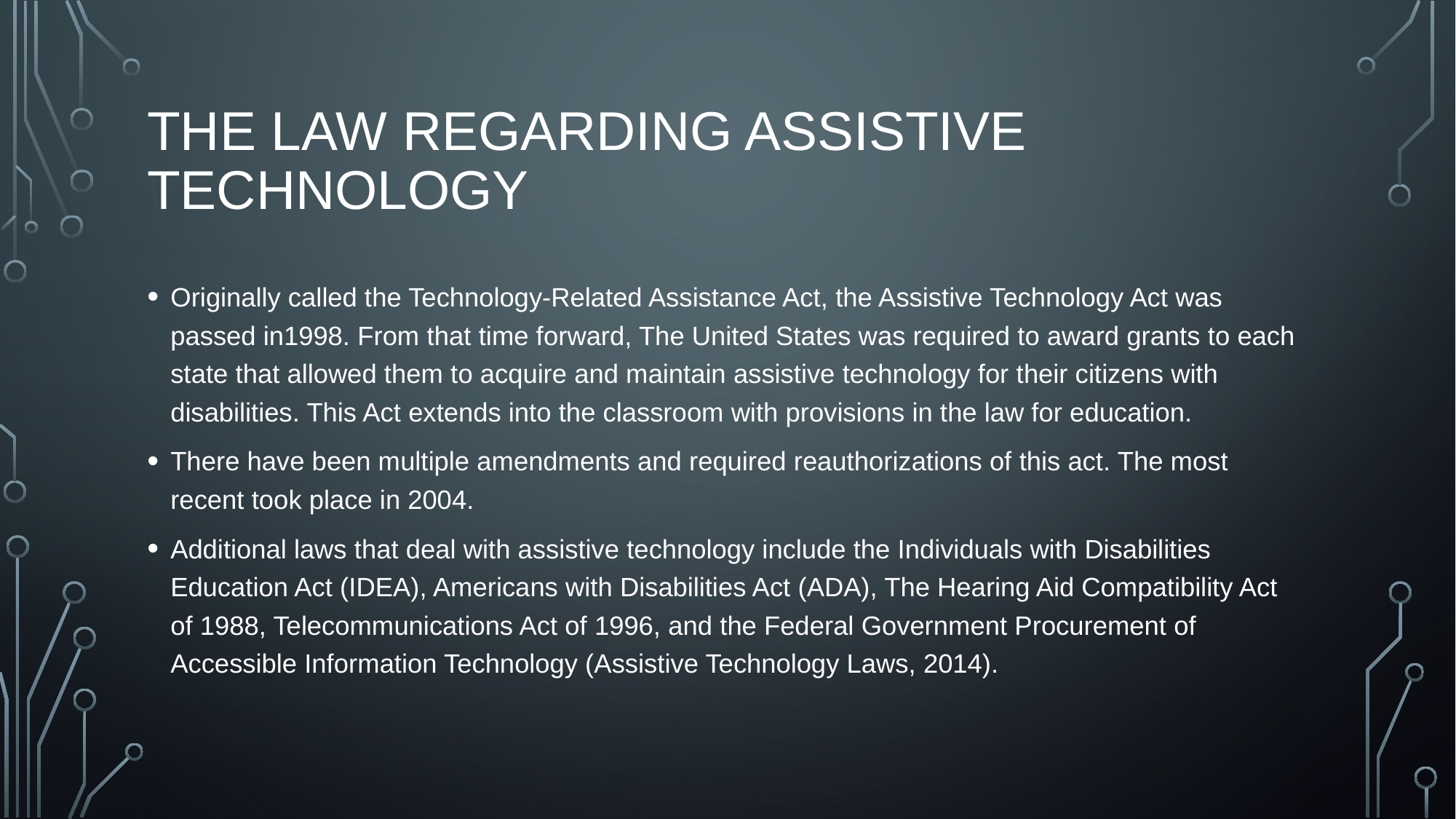

# The law regarding assistive technology
Originally called the Technology-Related Assistance Act, the Assistive Technology Act was passed in1998. From that time forward, The United States was required to award grants to each state that allowed them to acquire and maintain assistive technology for their citizens with disabilities. This Act extends into the classroom with provisions in the law for education.
There have been multiple amendments and required reauthorizations of this act. The most recent took place in 2004.
Additional laws that deal with assistive technology include the Individuals with Disabilities Education Act (IDEA), Americans with Disabilities Act (ADA), The Hearing Aid Compatibility Act of 1988, Telecommunications Act of 1996, and the Federal Government Procurement of Accessible Information Technology (Assistive Technology Laws, 2014).